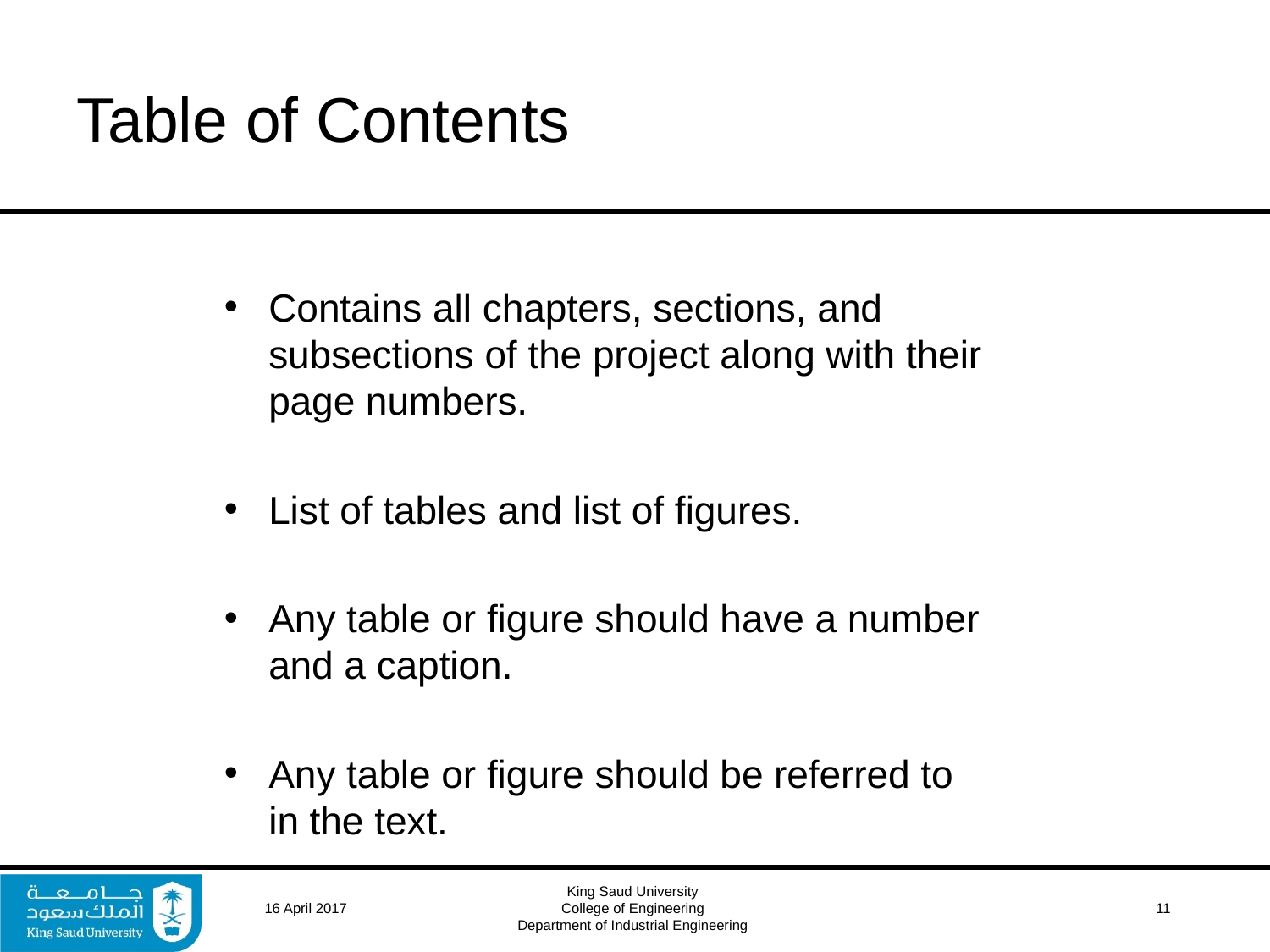

# Table of Contents

Contains all chapters, sections, and subsections of the project along with their page numbers.

List of tables and list of figures.

Any table or figure should have a number and a caption.

Any table or figure should be referred to in the text.
16 April 2017

King Saud University
College of Engineering
Department of Industrial Engineering

                                                          11